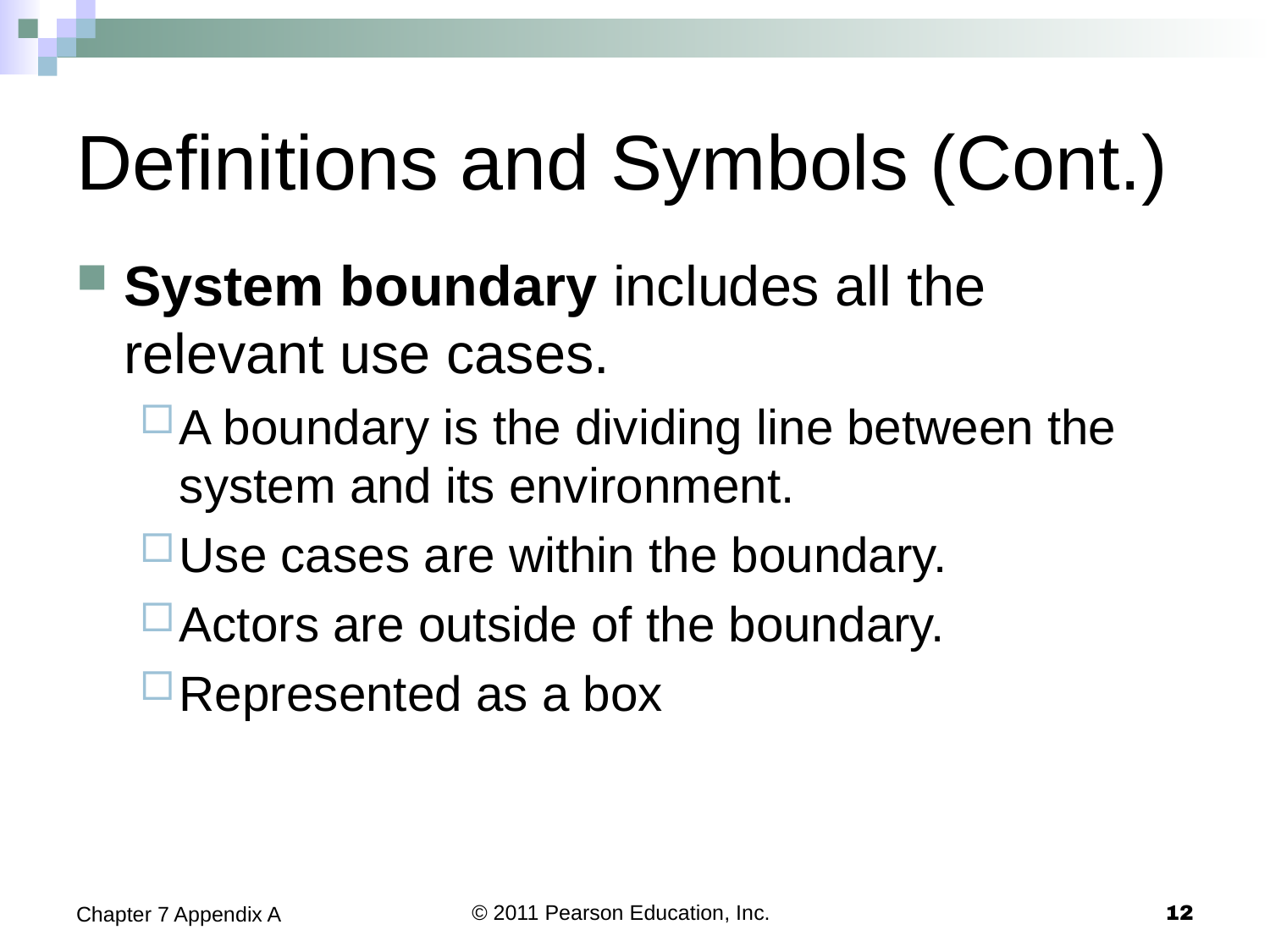

# Definitions and Symbols (Cont.)
System boundary includes all the relevant use cases.
A boundary is the dividing line between the system and its environment.
Use cases are within the boundary.
Actors are outside of the boundary.
Represented as a box
Chapter 7 Appendix A
© 2011 Pearson Education, Inc.
12